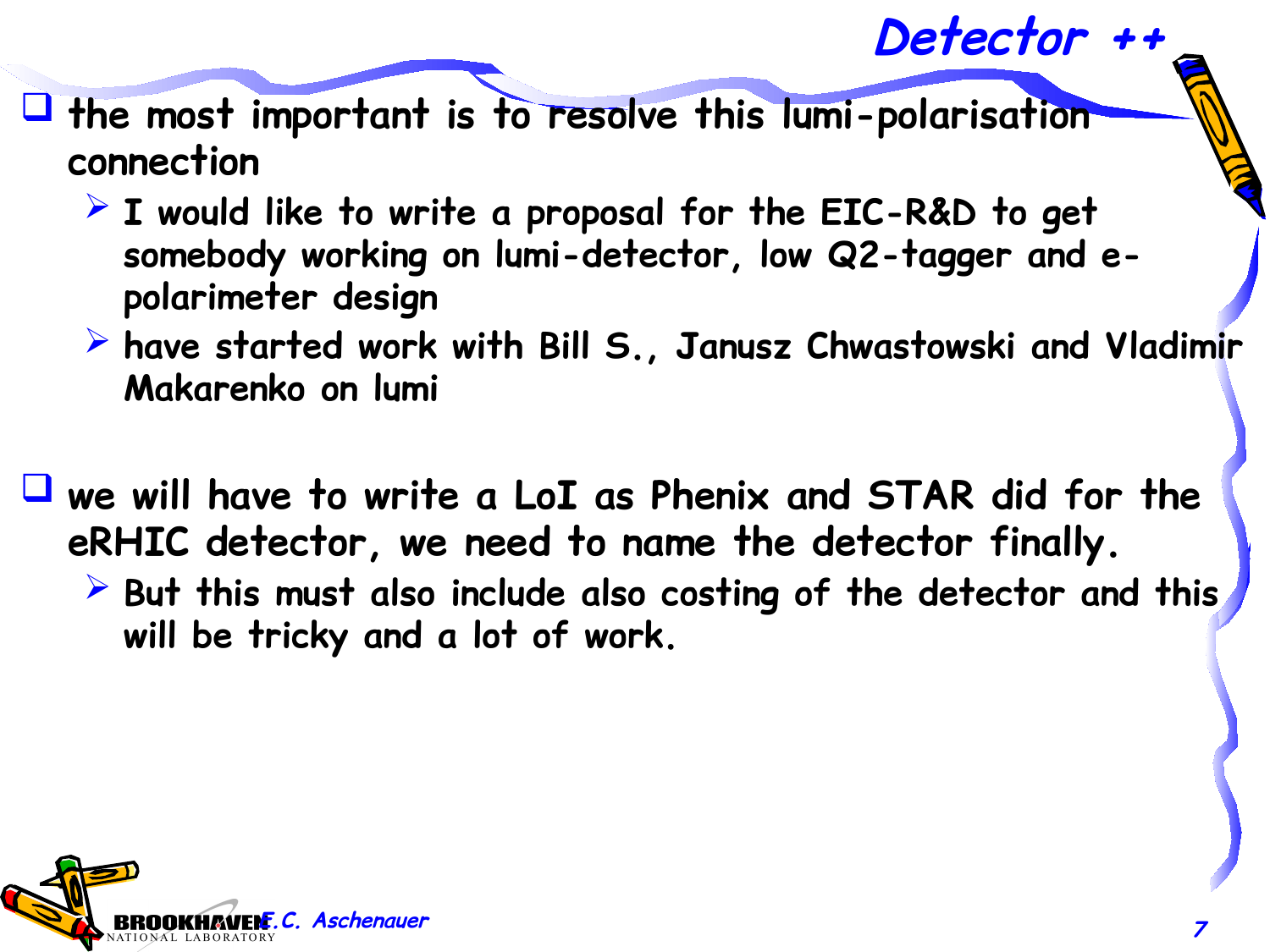

# Detector ++
the most important is to resolve this lumi-polarisation connection
I would like to write a proposal for the EIC-R&D to get somebody working on lumi-detector, low Q2-tagger and e-polarimeter design
have started work with Bill S., Janusz Chwastowski and Vladimir Makarenko on lumi

we will have to write a LoI as Phenix and STAR did for the eRHIC detector, we need to name the detector finally.
But this must also include also costing of the detector and this will be tricky and a lot of work.

E.C. Aschenauer
7